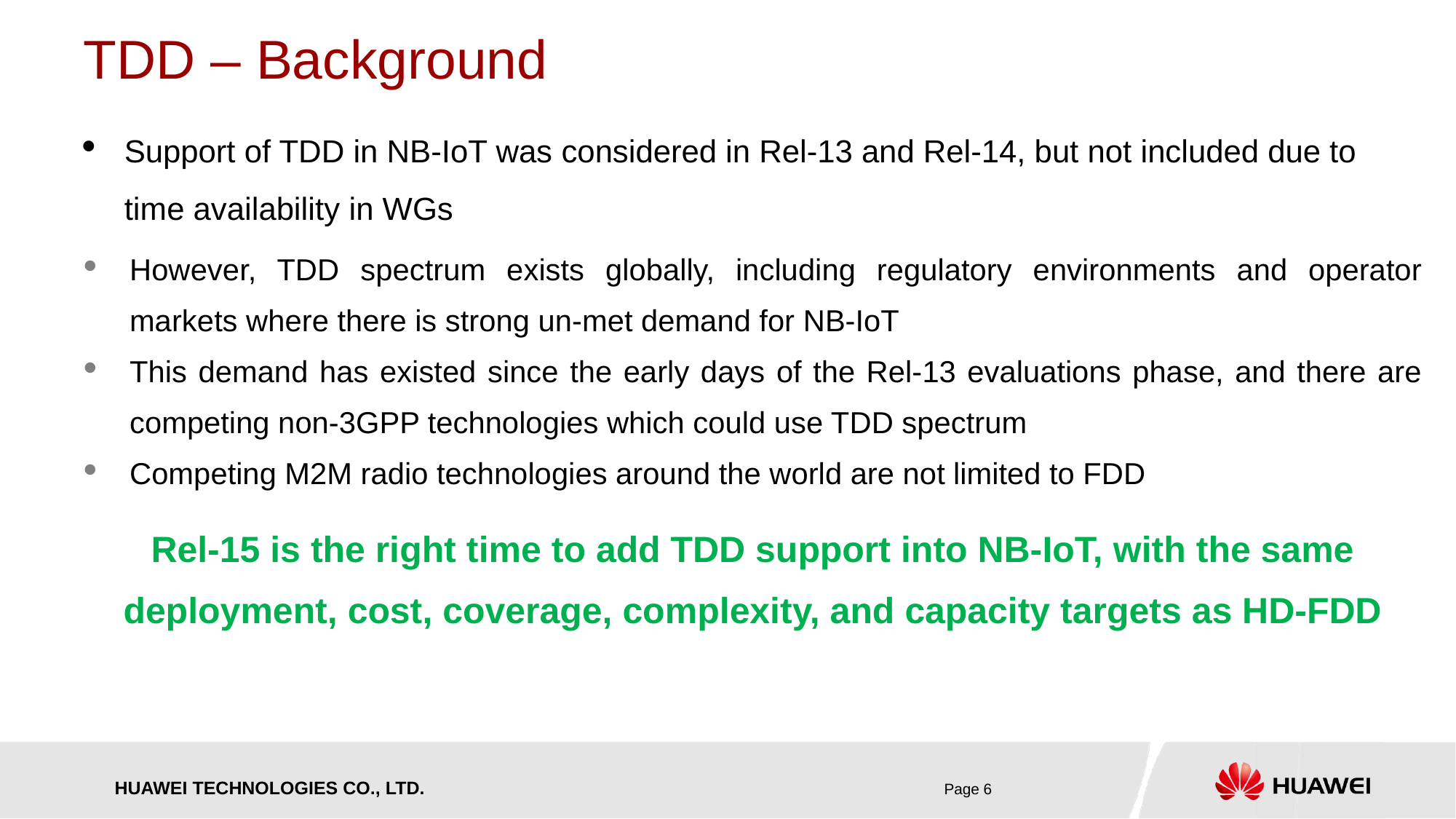

# TDD – Background
Support of TDD in NB-IoT was considered in Rel-13 and Rel-14, but not included due to time availability in WGs
However, TDD spectrum exists globally, including regulatory environments and operator markets where there is strong un-met demand for NB-IoT
This demand has existed since the early days of the Rel-13 evaluations phase, and there are competing non-3GPP technologies which could use TDD spectrum
Competing M2M radio technologies around the world are not limited to FDD

Rel-15 is the right time to add TDD support into NB-IoT, with the same deployment, cost, coverage, complexity, and capacity targets as HD-FDD